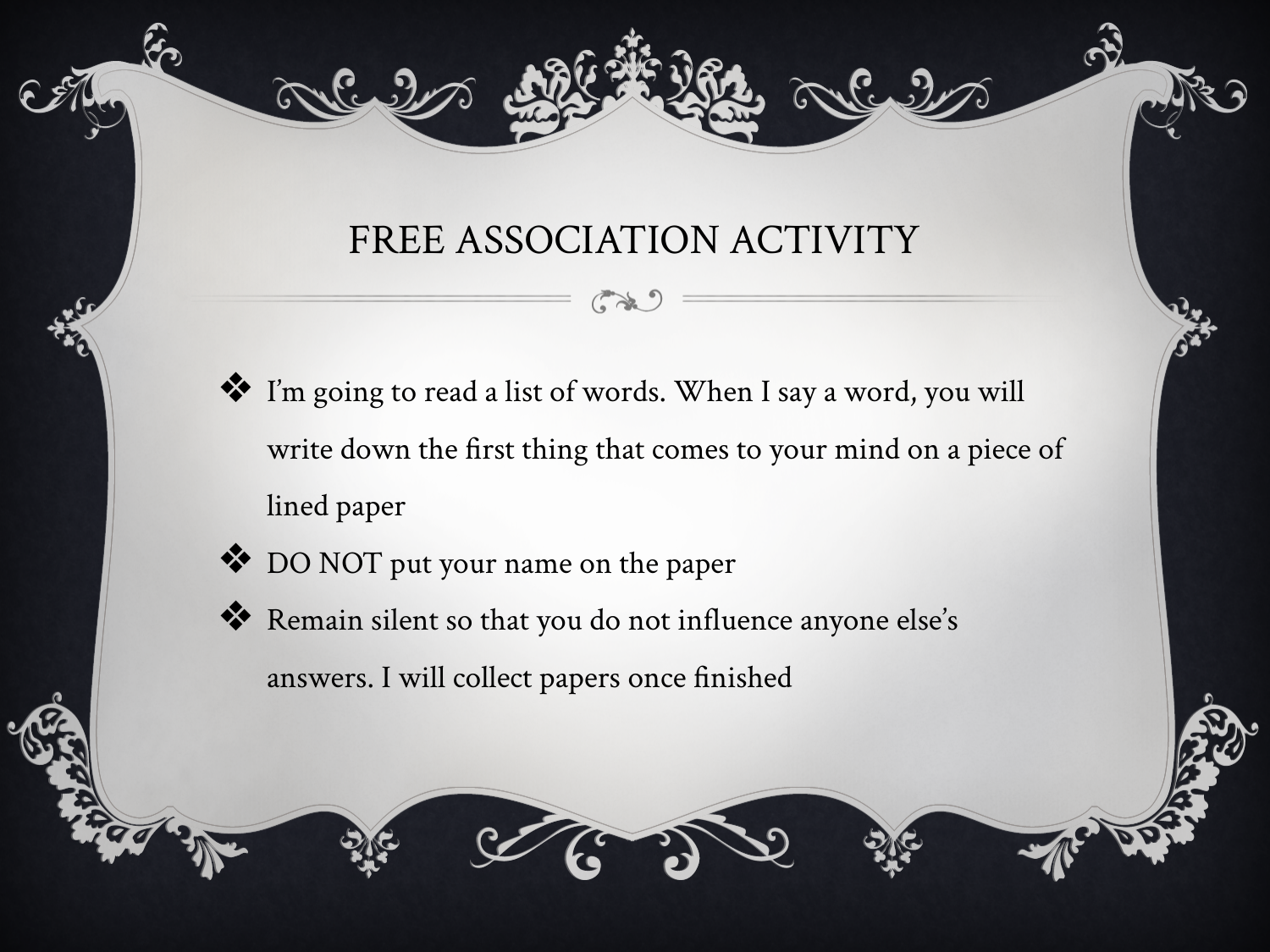

# FREE ASSOCIATION ACTIVITY
I’m going to read a list of words. When I say a word, you will write down the first thing that comes to your mind on a piece of lined paper
DO NOT put your name on the paper
Remain silent so that you do not influence anyone else’s answers. I will collect papers once finished